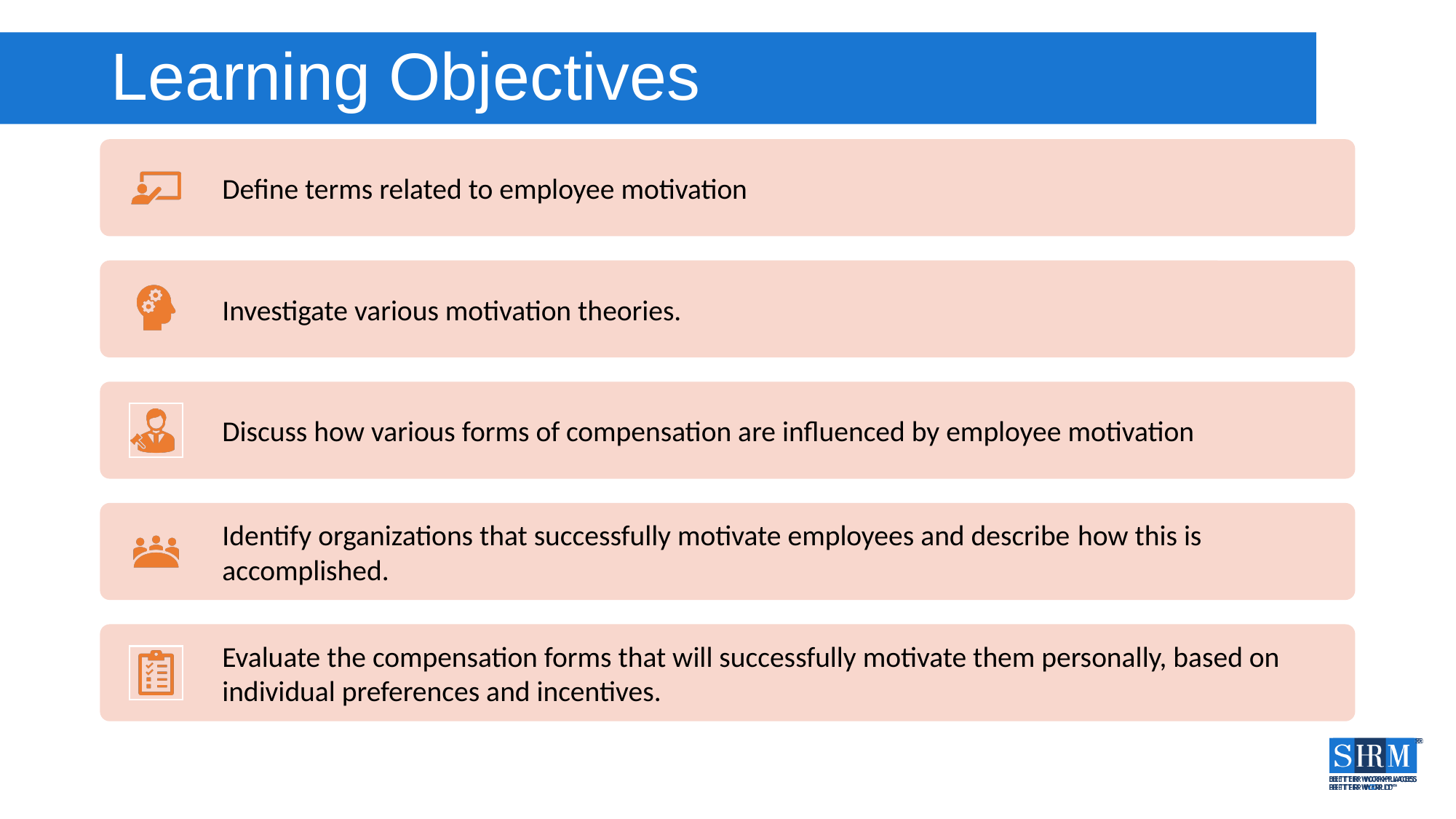

# Learning Objectives
Define terms related to employee motivation
Investigate various motivation theories.
Discuss how various forms of compensation are influenced by employee motivation
Identify organizations that successfully motivate employees and describe how this is accomplished.
Evaluate the compensation forms that will successfully motivate them personally, based on individual preferences and incentives.